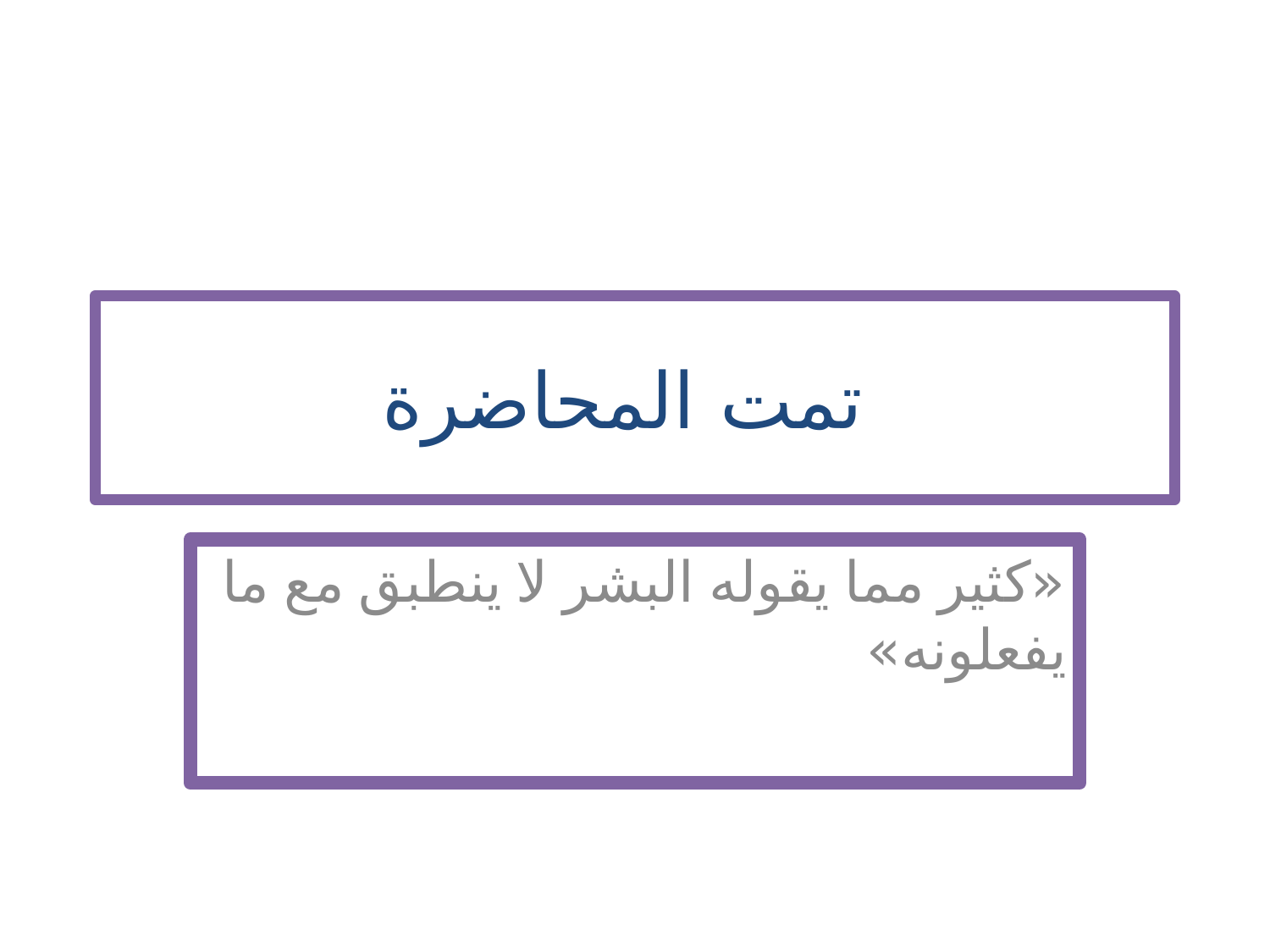

# تمت المحاضرة
«كثير مما يقوله البشر لا ينطبق مع ما يفعلونه»